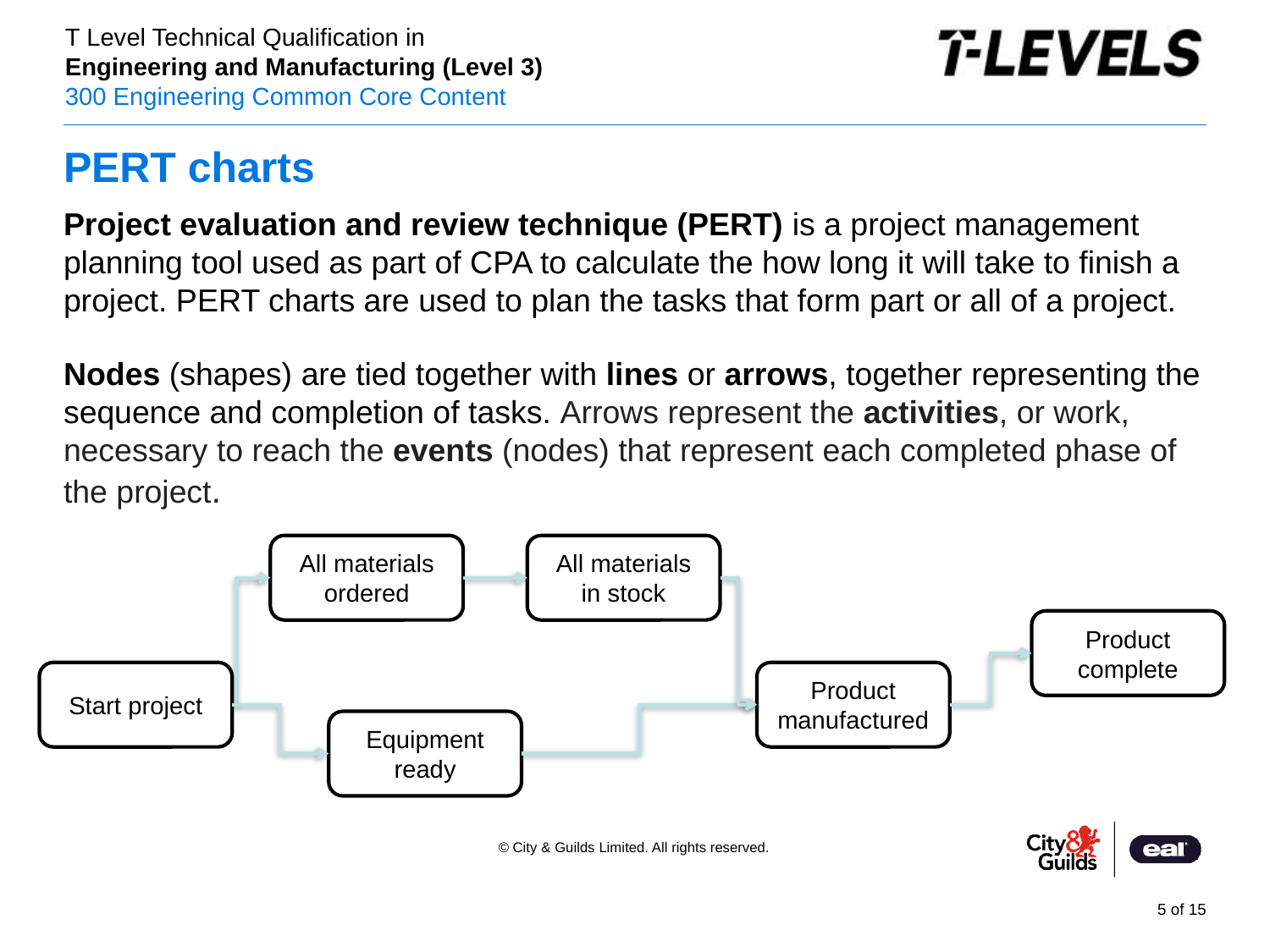

# PERT charts

Project evaluation and review technique (PERT) is a project management planning tool used as part of CPA to calculate the how long it will take to finish a project. PERT charts are used to plan the tasks that form part or all of a project.
Nodes (shapes) are tied together with lines or arrows, together representing the sequence and completion of tasks. Arrows represent the activities, or work, necessary to reach the events (nodes) that represent each completed phase of the project.
All materials ordered
All materials in stock
Product complete
Start project
Product manufactured
Equipment ready